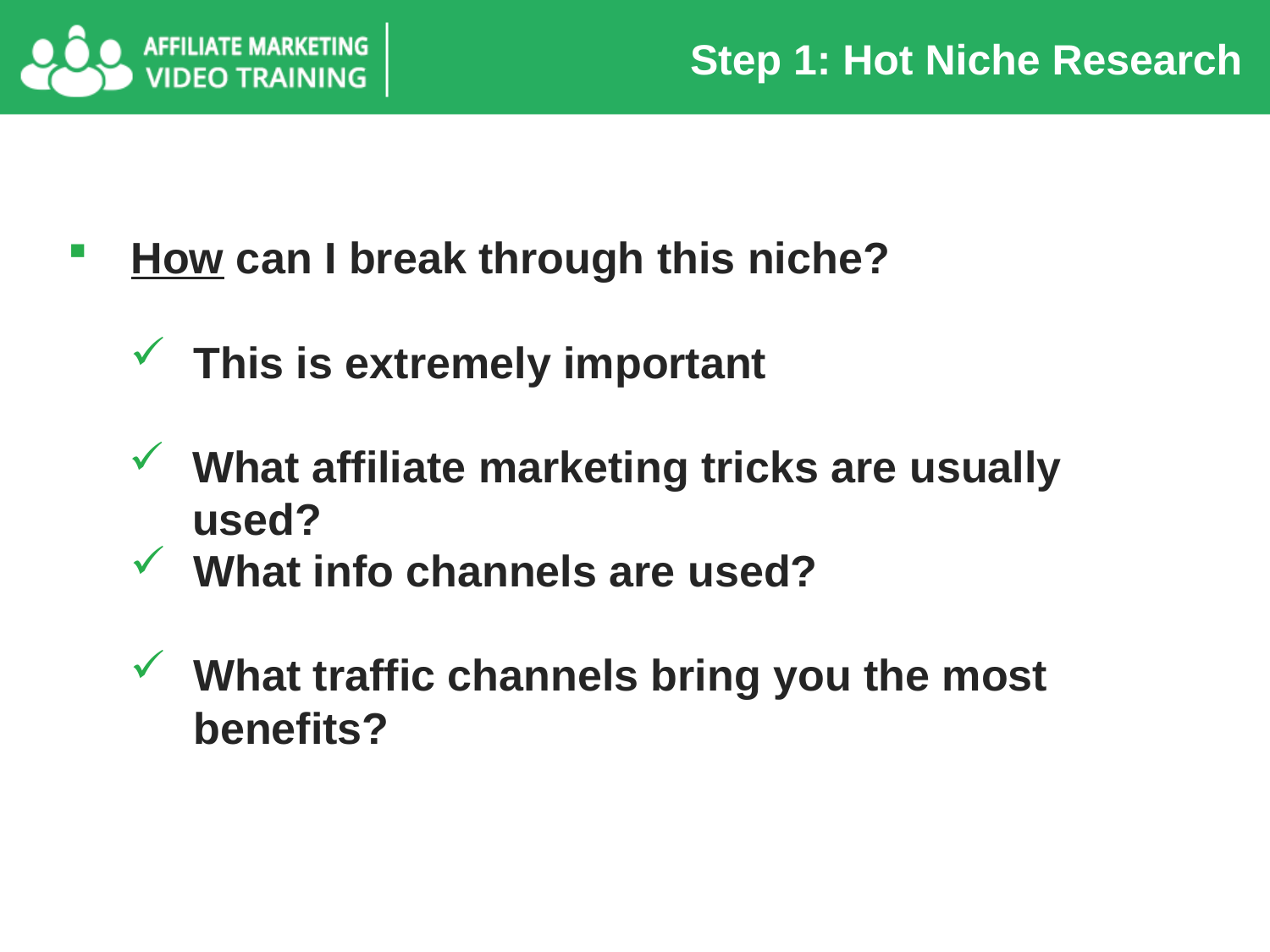

Step 1: Hot Niche Research
How can I break through this niche?
This is extremely important
What affiliate marketing tricks are usually used?
What info channels are used?
What traffic channels bring you the most benefits?